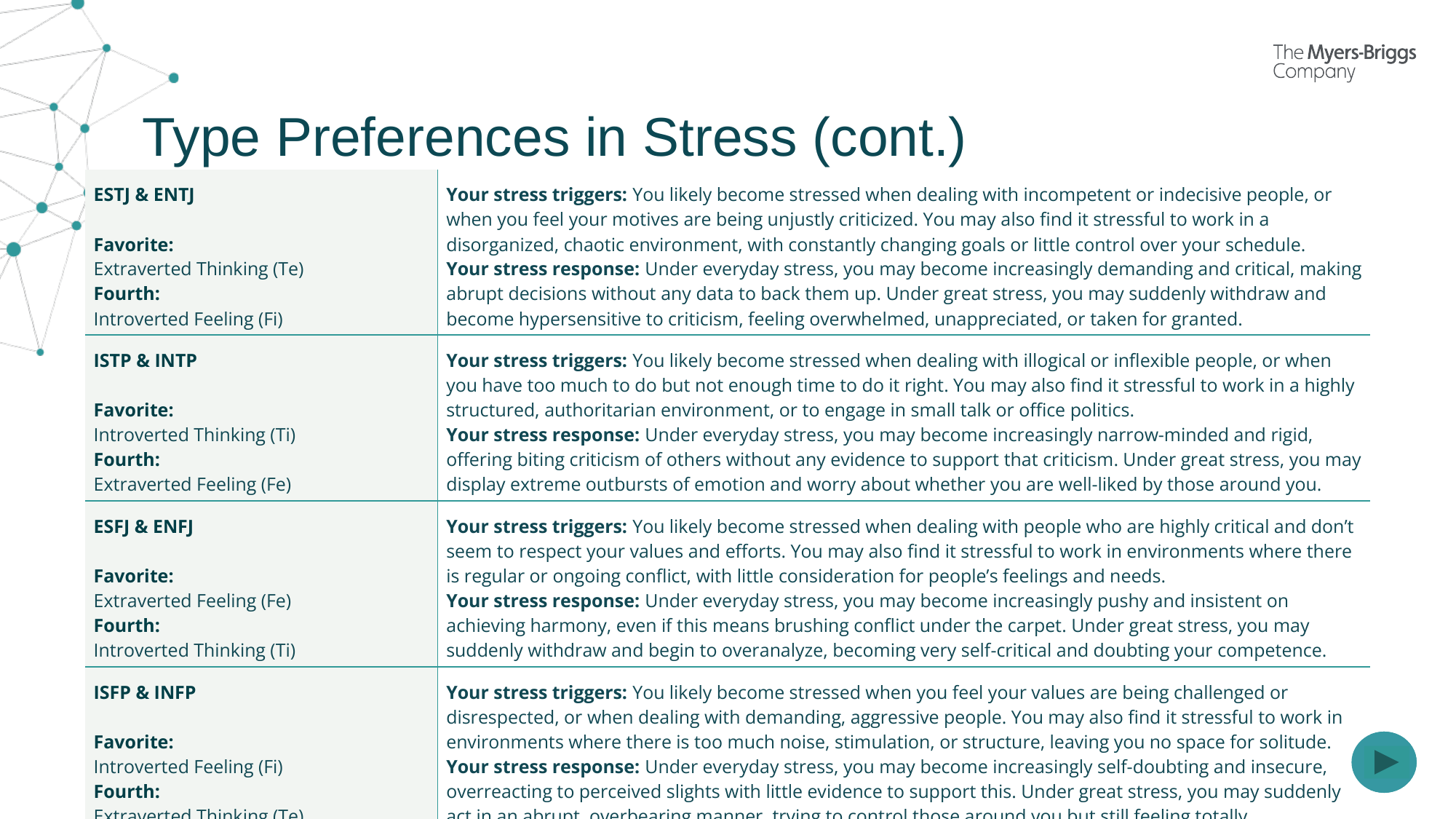

# Type Preferences in Stress (cont.)
| ESTJ & ENTJ Favorite: Extraverted Thinking (Te) Fourth: Introverted Feeling (Fi) | Your stress triggers: You likely become stressed when dealing with incompetent or indecisive people, or when you feel your motives are being unjustly criticized. You may also find it stressful to work in a disorganized, chaotic environment, with constantly changing goals or little control over your schedule. Your stress response: Under everyday stress, you may become increasingly demanding and critical, making abrupt decisions without any data to back them up. Under great stress, you may suddenly withdraw and become hypersensitive to criticism, feeling overwhelmed, unappreciated, or taken for granted. |
| --- | --- |
| ISTP & INTP Favorite: Introverted Thinking (Ti) Fourth: Extraverted Feeling (Fe) | Your stress triggers: You likely become stressed when dealing with illogical or inflexible people, or when you have too much to do but not enough time to do it right. You may also find it stressful to work in a highly structured, authoritarian environment, or to engage in small talk or office politics. Your stress response: Under everyday stress, you may become increasingly narrow-minded and rigid, offering biting criticism of others without any evidence to support that criticism. Under great stress, you may display extreme outbursts of emotion and worry about whether you are well-liked by those around you. |
| ESFJ & ENFJ Favorite: Extraverted Feeling (Fe) Fourth: Introverted Thinking (Ti) | Your stress triggers: You likely become stressed when dealing with people who are highly critical and don’t seem to respect your values and efforts. You may also find it stressful to work in environments where there is regular or ongoing conflict, with little consideration for people’s feelings and needs. Your stress response: Under everyday stress, you may become increasingly pushy and insistent on achieving harmony, even if this means brushing conflict under the carpet. Under great stress, you may suddenly withdraw and begin to overanalyze, becoming very self-critical and doubting your competence. |
| ISFP & INFP Favorite: Introverted Feeling (Fi) Fourth: Extraverted Thinking (Te) | Your stress triggers: You likely become stressed when you feel your values are being challenged or disrespected, or when dealing with demanding, aggressive people. You may also find it stressful to work in environments where there is too much noise, stimulation, or structure, leaving you no space for solitude. Your stress response: Under everyday stress, you may become increasingly self-doubting and insecure, overreacting to perceived slights with little evidence to support this. Under great stress, you may suddenly act in an abrupt, overbearing manner, trying to control those around you but still feeling totally incompetent. |